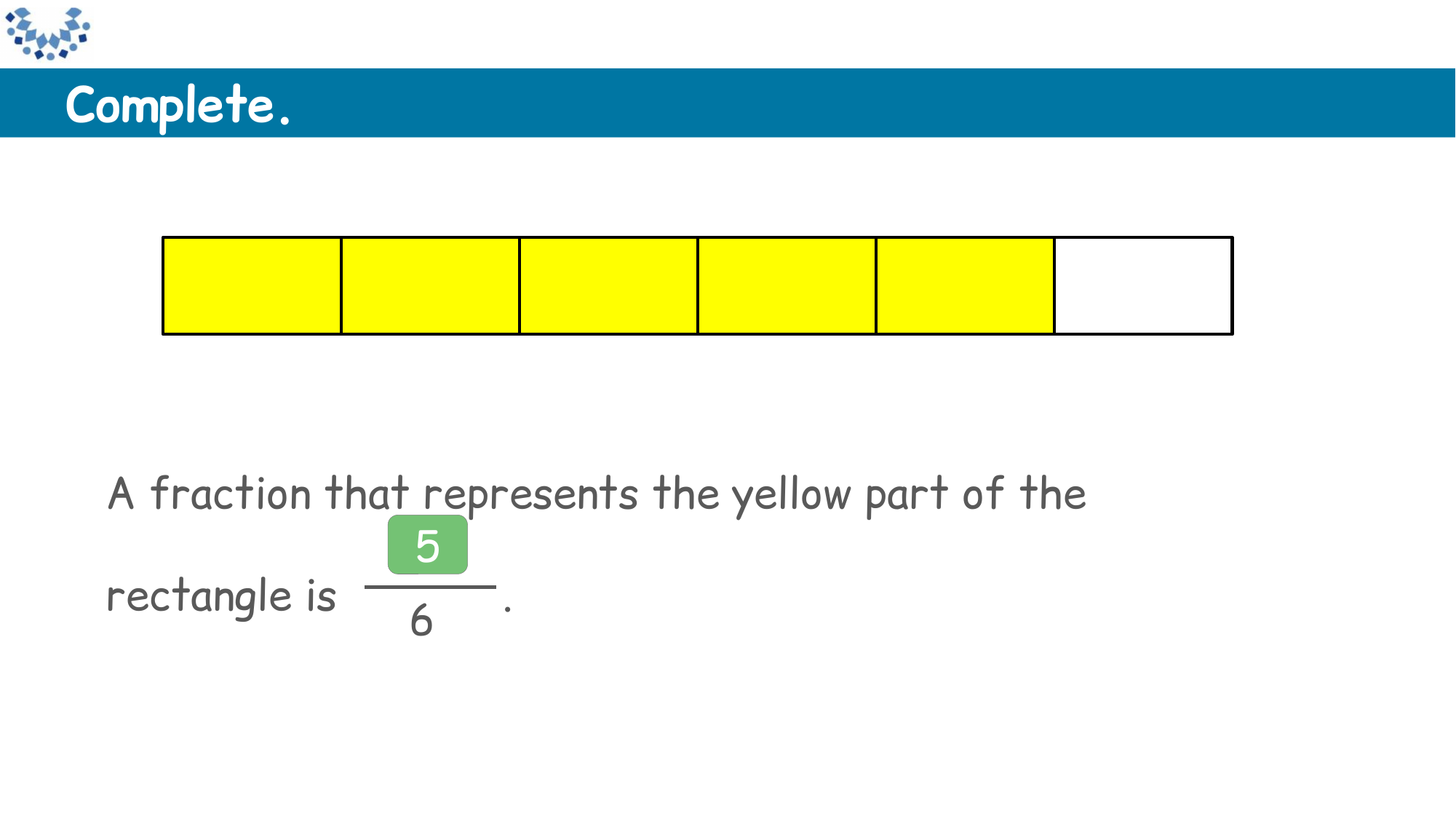

Complete.

A fraction that represents the yellow part of the rectangle is             .
5
6